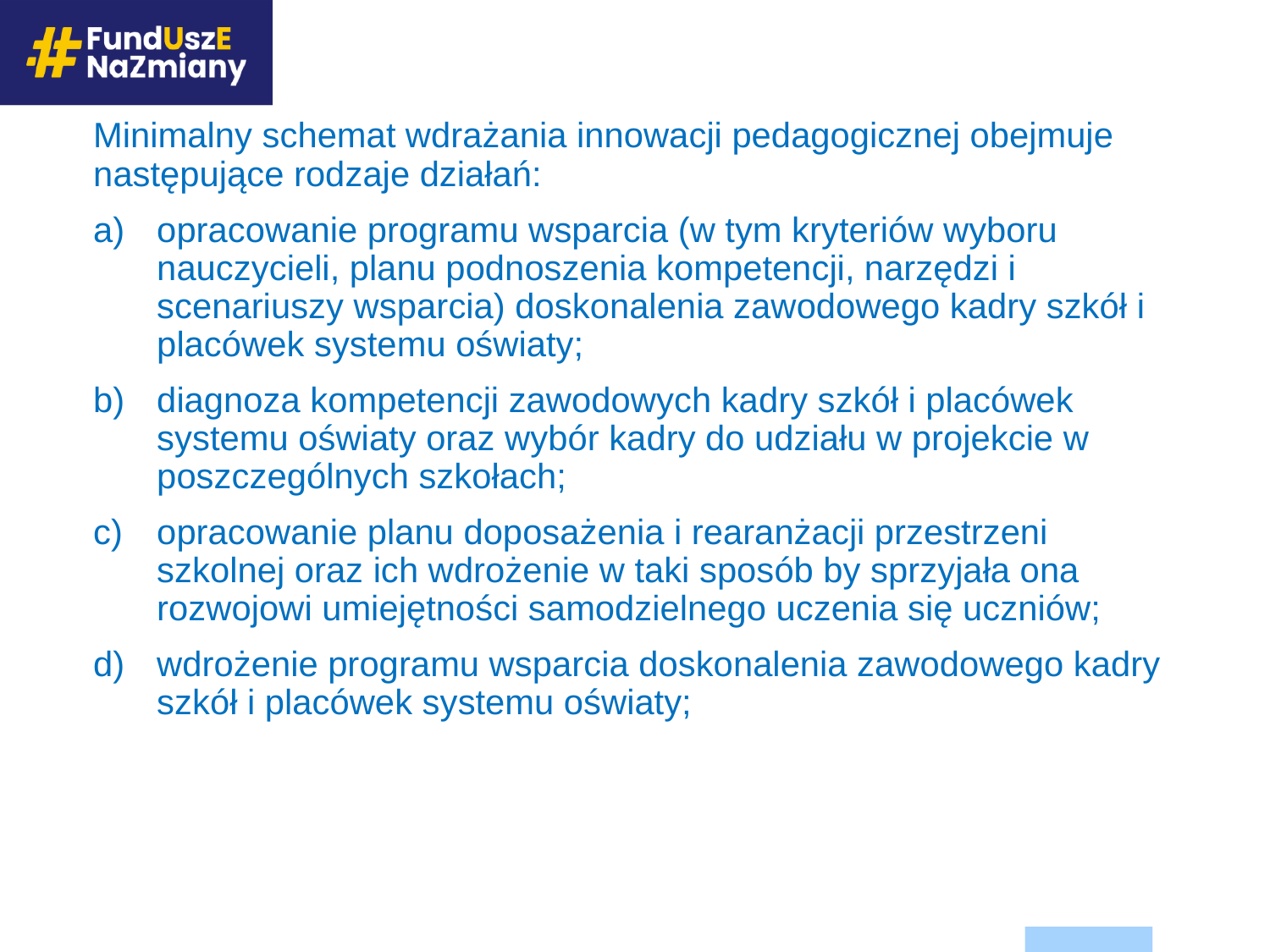

Minimalny schemat wdrażania innowacji pedagogicznej obejmuje następujące rodzaje działań:
opracowanie programu wsparcia (w tym kryteriów wyboru nauczycieli, planu podnoszenia kompetencji, narzędzi i scenariuszy wsparcia) doskonalenia zawodowego kadry szkół i placówek systemu oświaty;
diagnoza kompetencji zawodowych kadry szkół i placówek systemu oświaty oraz wybór kadry do udziału w projekcie w poszczególnych szkołach;
opracowanie planu doposażenia i rearanżacji przestrzeni szkolnej oraz ich wdrożenie w taki sposób by sprzyjała ona rozwojowi umiejętności samodzielnego uczenia się uczniów;
wdrożenie programu wsparcia doskonalenia zawodowego kadry szkół i placówek systemu oświaty;